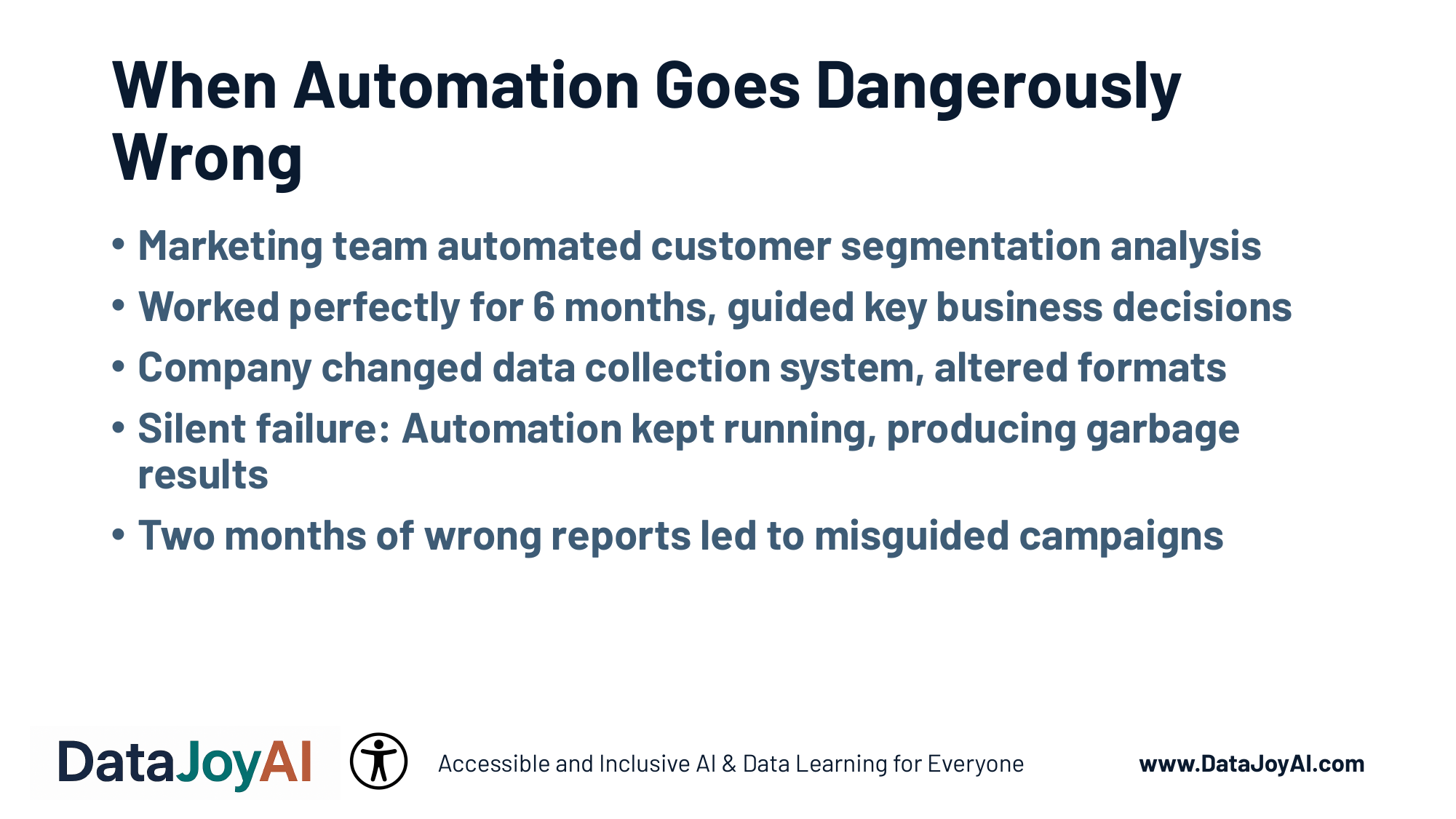

# When Automation Goes Dangerously Wrong
Marketing team automated customer segmentation analysis
Worked perfectly for 6 months, guided key business decisions
Company changed data collection system, altered formats
Silent failure: Automation kept running, producing garbage results
Two months of wrong reports led to misguided campaigns